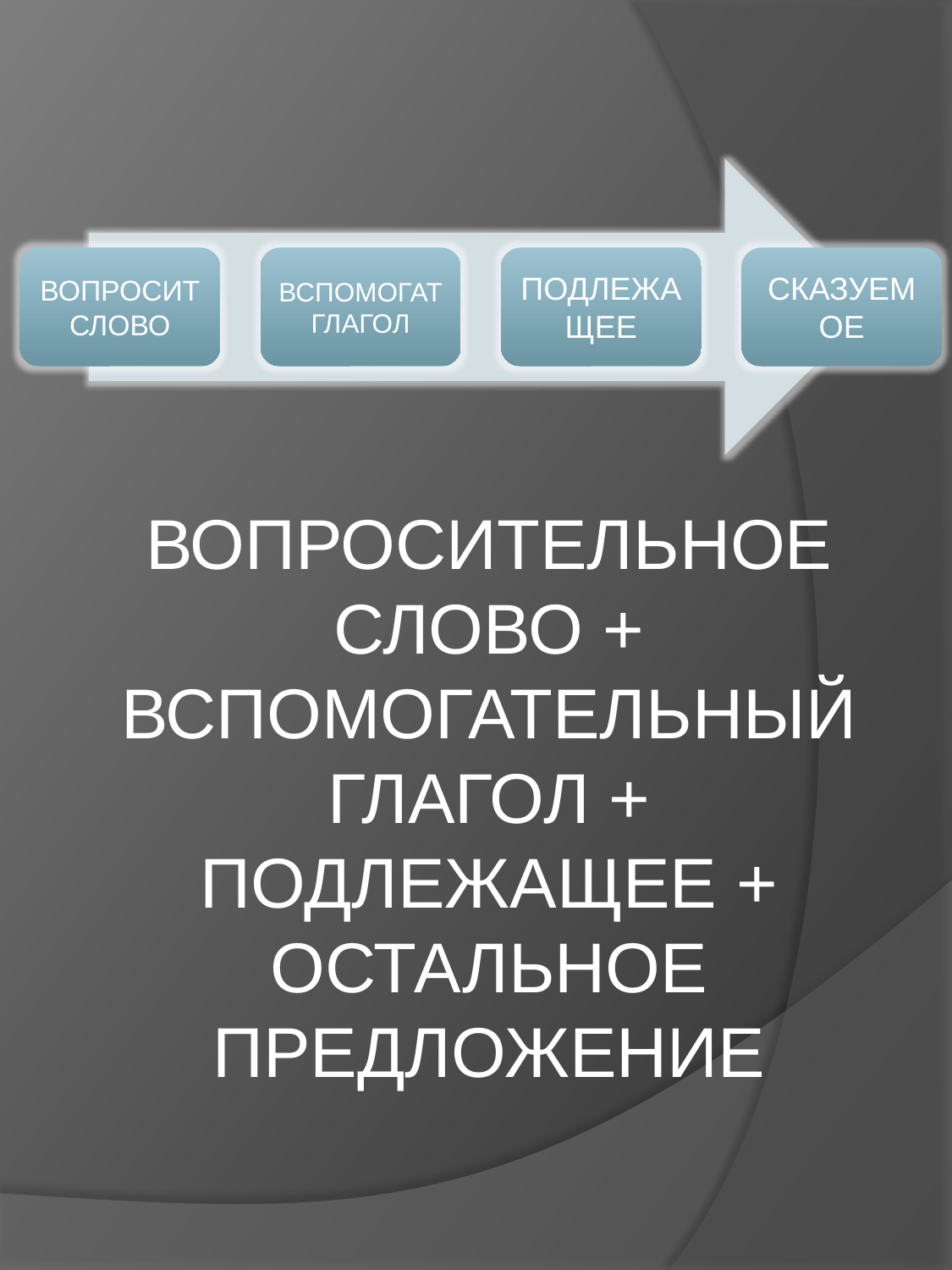

ВСПОМОГАТ
ГЛАГОЛ
ПОДЛЕЖАЩЕЕ
СКАЗУЕМОЕ
ВОПРОСИТ
СЛОВО
ВОПРОСИТЕЛЬНОЕ СЛОВО + ВСПОМОГАТЕЛЬНЫЙ ГЛАГОЛ + ПОДЛЕЖАЩЕЕ + ОСТАЛЬНОЕ ПРЕДЛОЖЕНИЕ